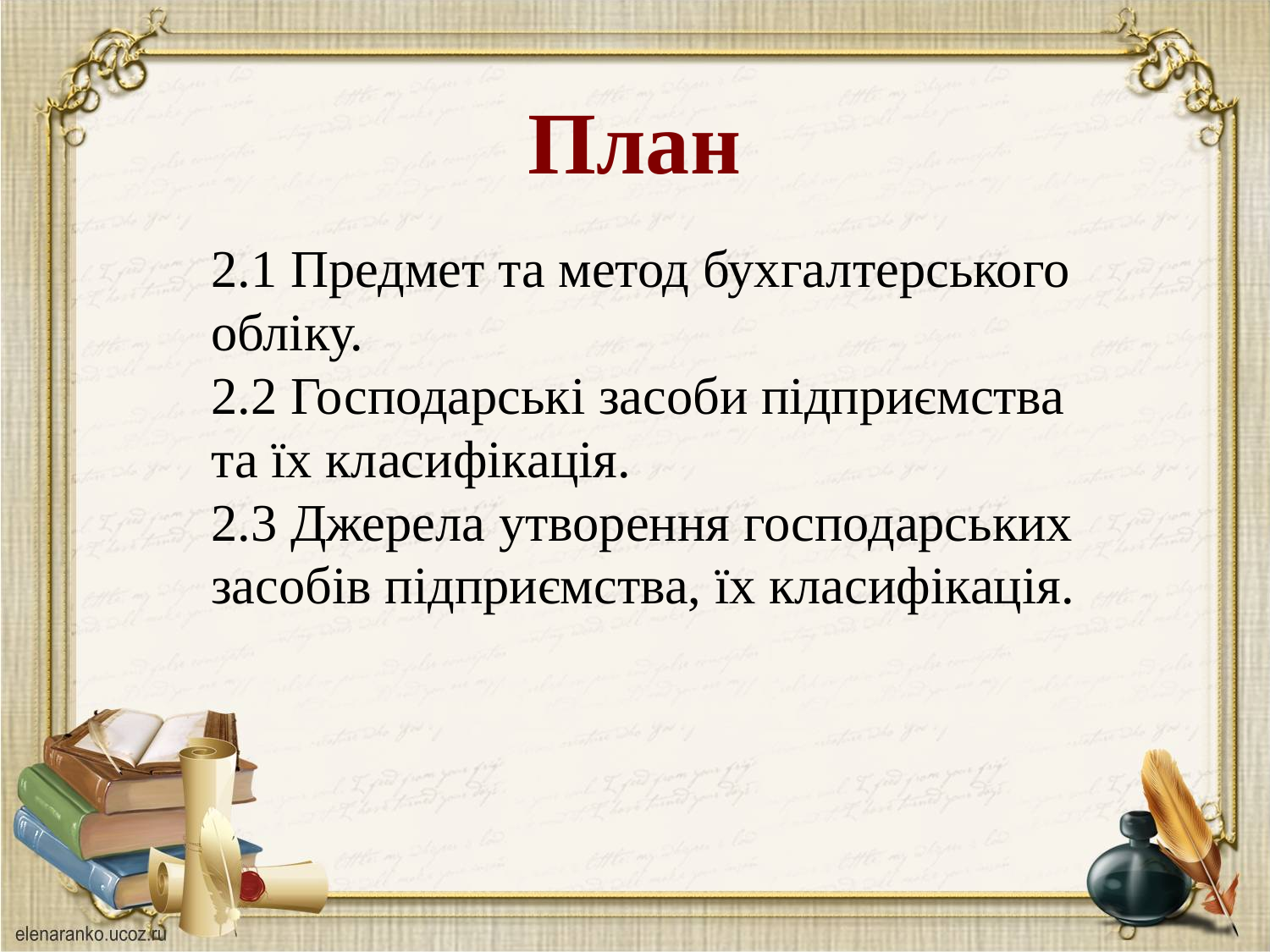

План
2.1 Предмет та метод бухгалтерського обліку.
2.2 Господарські засоби підприємства та їх класифікація.
2.3 Джерела утворення господарських засобів підприємства, їх класифікація.